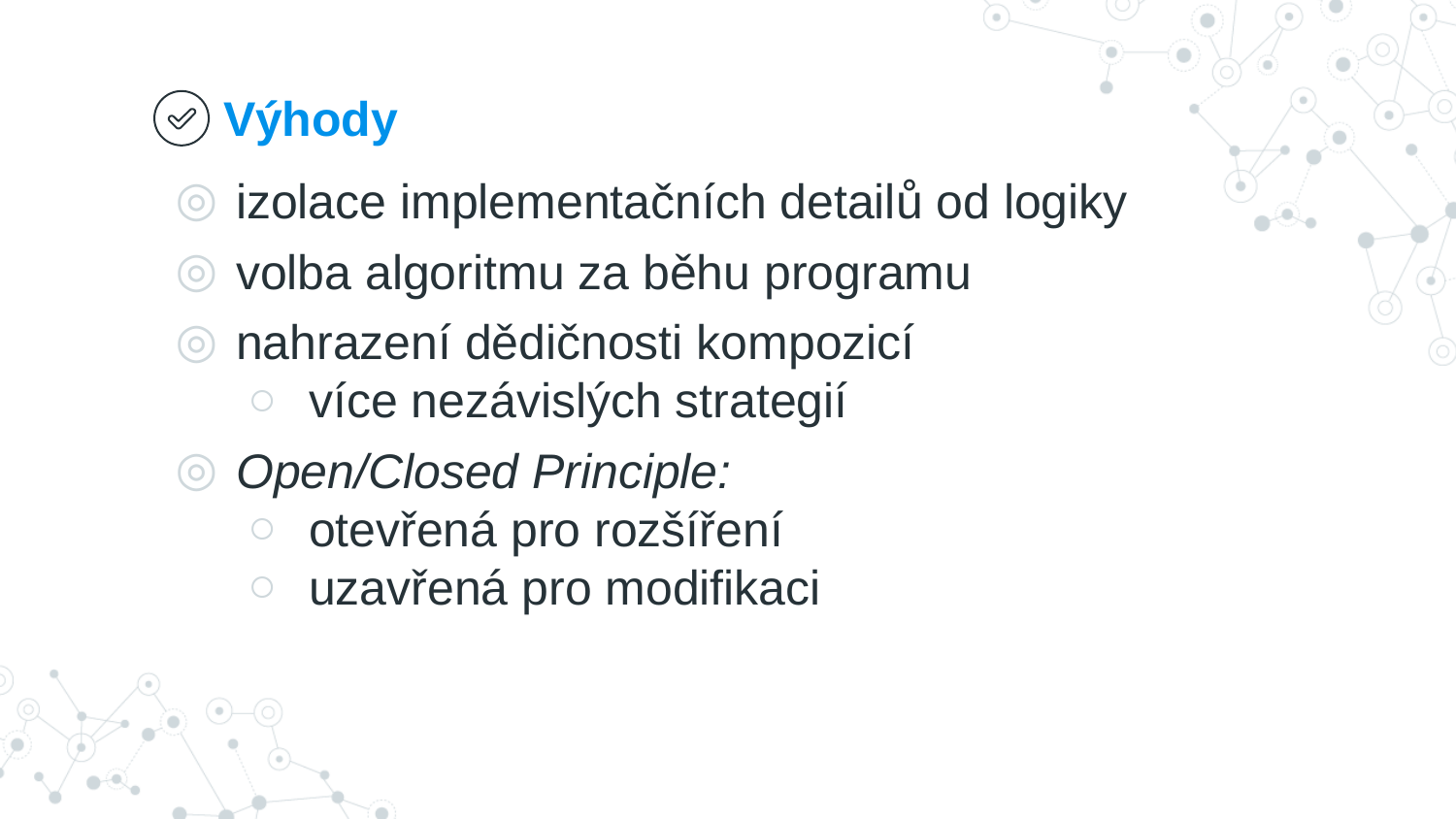

# Výhody

izolace implementačních detailů od logiky
volba algoritmu za běhu programu
nahrazení dědičnosti kompozicí
více nezávislých strategií
Open/Closed Principle:
otevřená pro rozšíření
uzavřená pro modifikaci